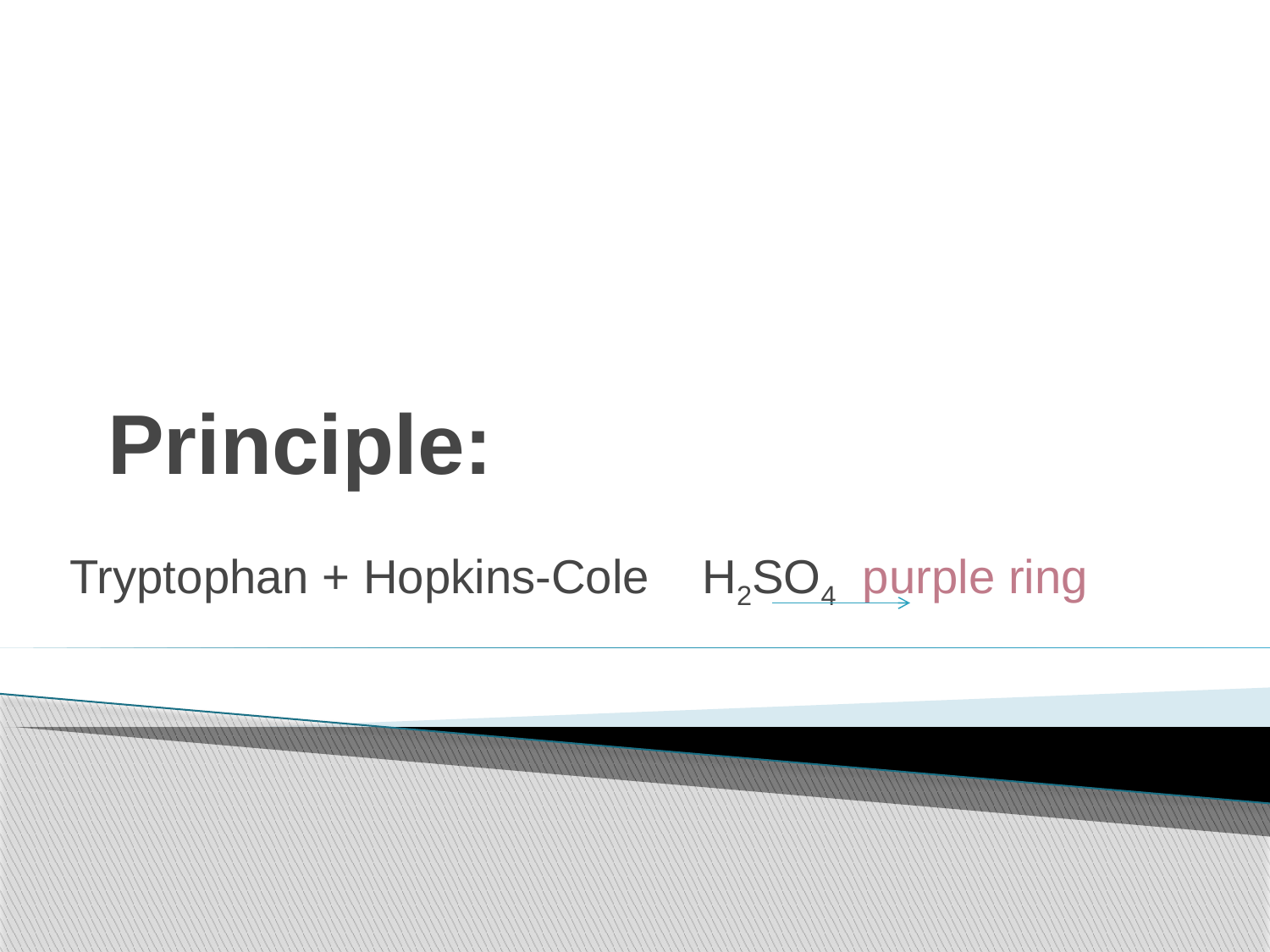

# Principle:
Tryptophan + Hopkins-Cole    H2SO4  purple ring